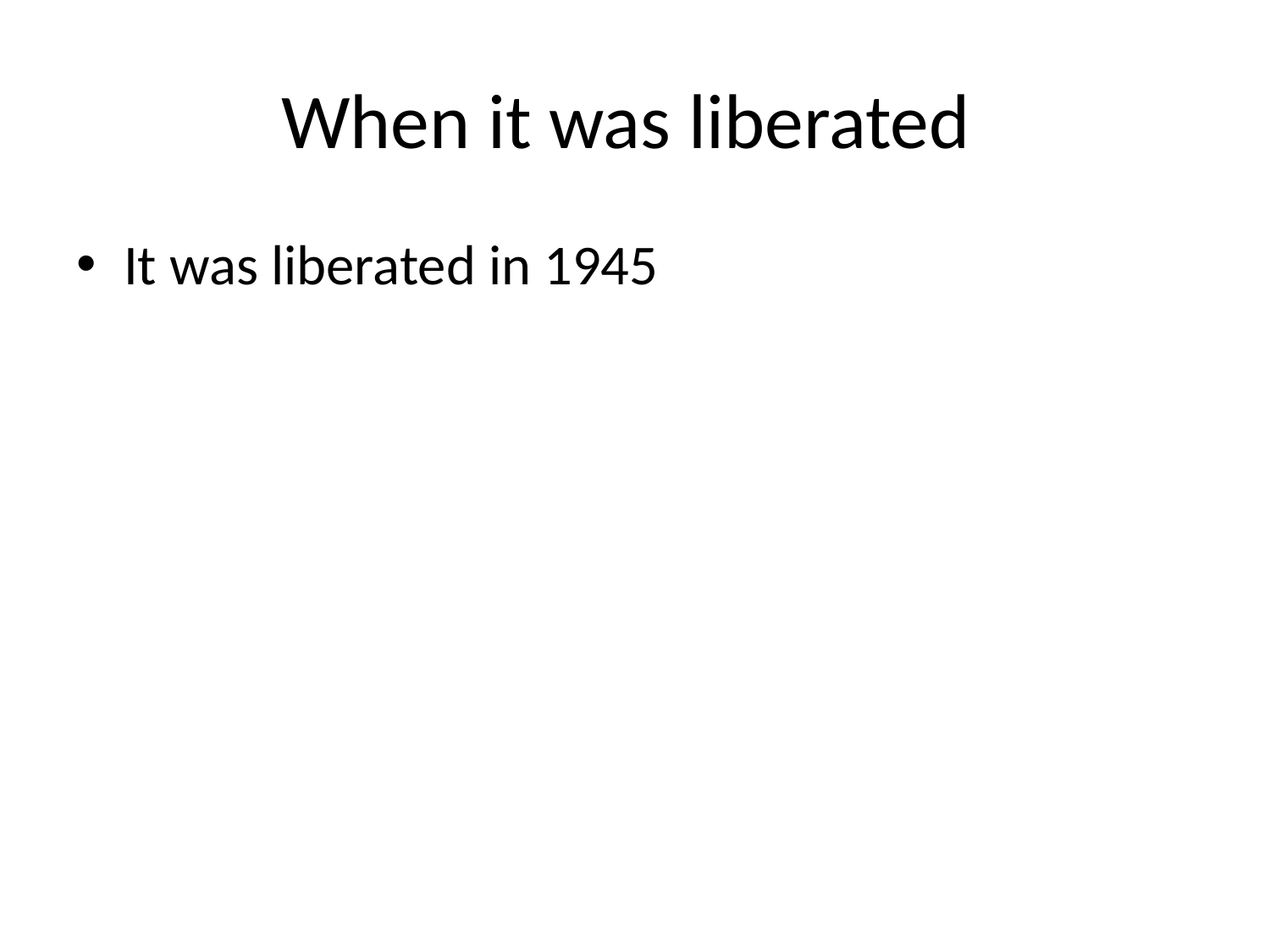

# When it was liberated
It was liberated in 1945